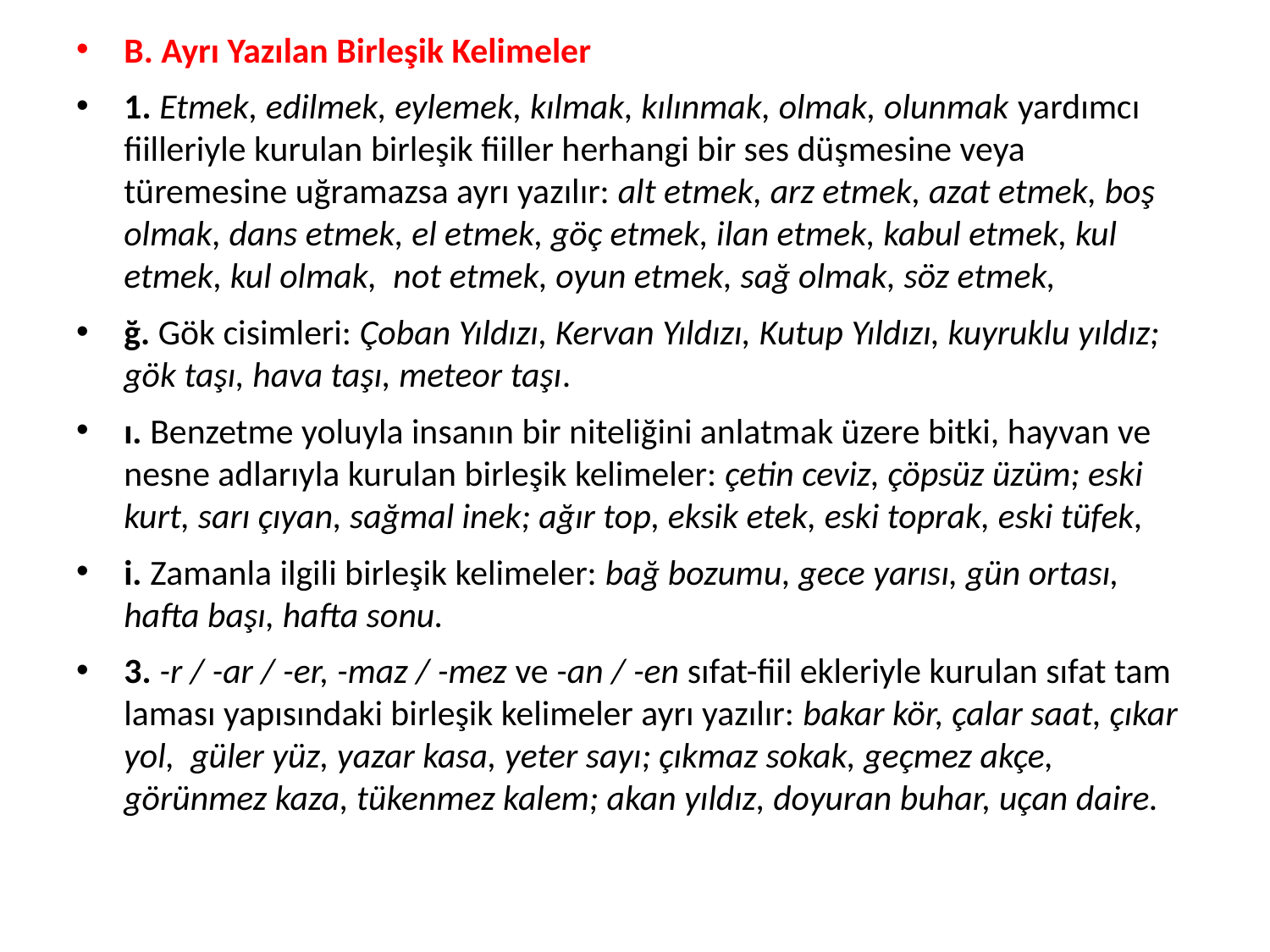

B. Ayrı Yazılan Birleşik Kelimeler
1. Etmek, edilmek, eylemek, kılmak, kılınmak, olmak, olunmak yar­dımcı fiilleriyle kurulan birleşik fiiller herhangi bir ses düşmesine veya türemesine uğramazsa ayrı yazılır: alt etmek, arz etmek, azat etmek, boş olmak, dans etmek, el etmek, göç etmek, ilan etmek, kabul etmek, kul etmek, kul olmak,  not etmek, oyun etmek, sağ olmak, söz etmek,
ğ. Gök cisimleri: Çoban Yıldızı, Kervan Yıldızı, Kutup Yıldızı, kuyruklu yıldız; gök taşı, hava taşı, meteor taşı.
ı. Benzetme yoluyla insanın bir niteliğini anlatmak üzere bitki, hayvan ve nesne adlarıyla kurulan birleşik kelimeler: çetin ceviz, çöpsüz üzüm; eski kurt, sarı çıyan, sağmal inek; ağır top, eksik etek, eski toprak, eski tüfek,
i. Zamanla ilgili birleşik kelimeler: bağ bozumu, gece yarısı, gün ortası, hafta başı, hafta sonu.
3. -r / -ar / -er, -maz / -mez ve -an / -en sıfat-fiil ekleriyle kurulan sıfat tam­laması yapısındaki birleşik kelimeler ayrı yazılır: bakar kör, çalar saat, çıkar yol,  güler yüz, yazar kasa, yeter sayı; çıkmaz sokak, geçmez akçe, görünmez kaza, tükenmez kalem; akan yıldız, doyuran buhar, uçan daire.